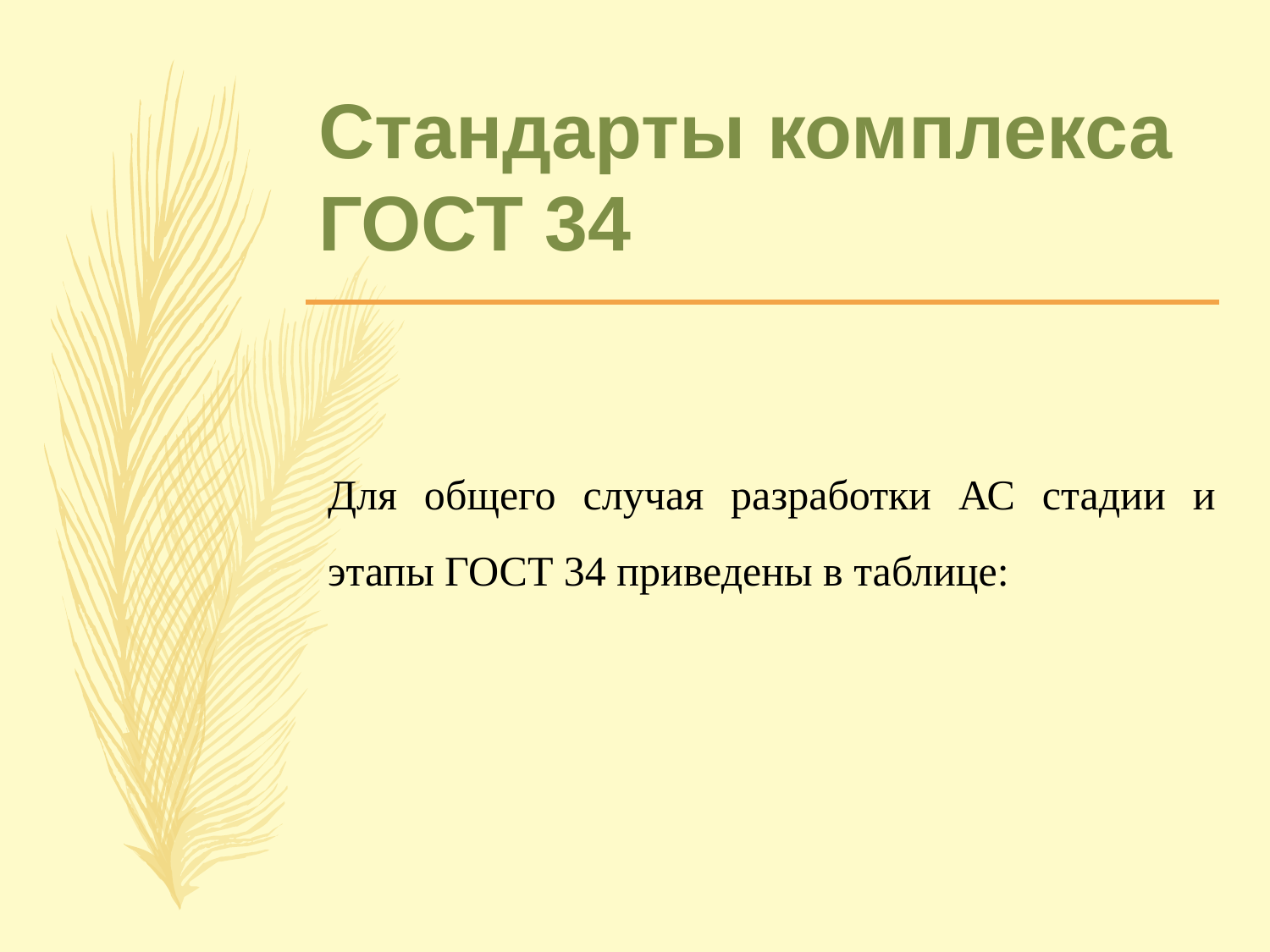

# Стандарты комплекса ГОСТ 34
Для общего случая разработки АС стадии и этапы ГОСТ 34 приведены в таблице: